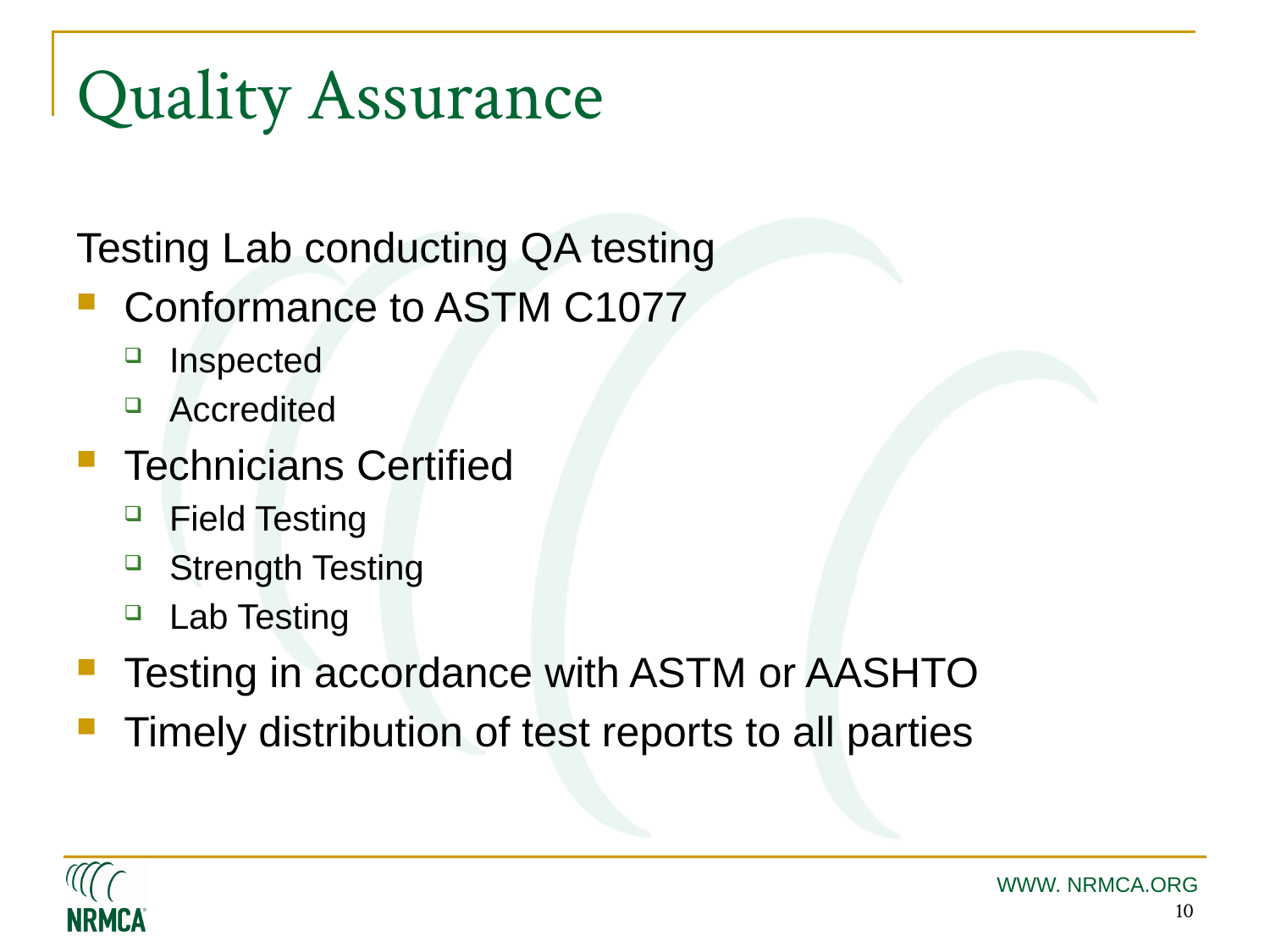

# Quality Assurance
Testing Lab conducting QA testing
Conformance to ASTM C1077
Inspected
Accredited
Technicians Certified
Field Testing
Strength Testing
Lab Testing
Testing in accordance with ASTM or AASHTO
Timely distribution of test reports to all parties

10